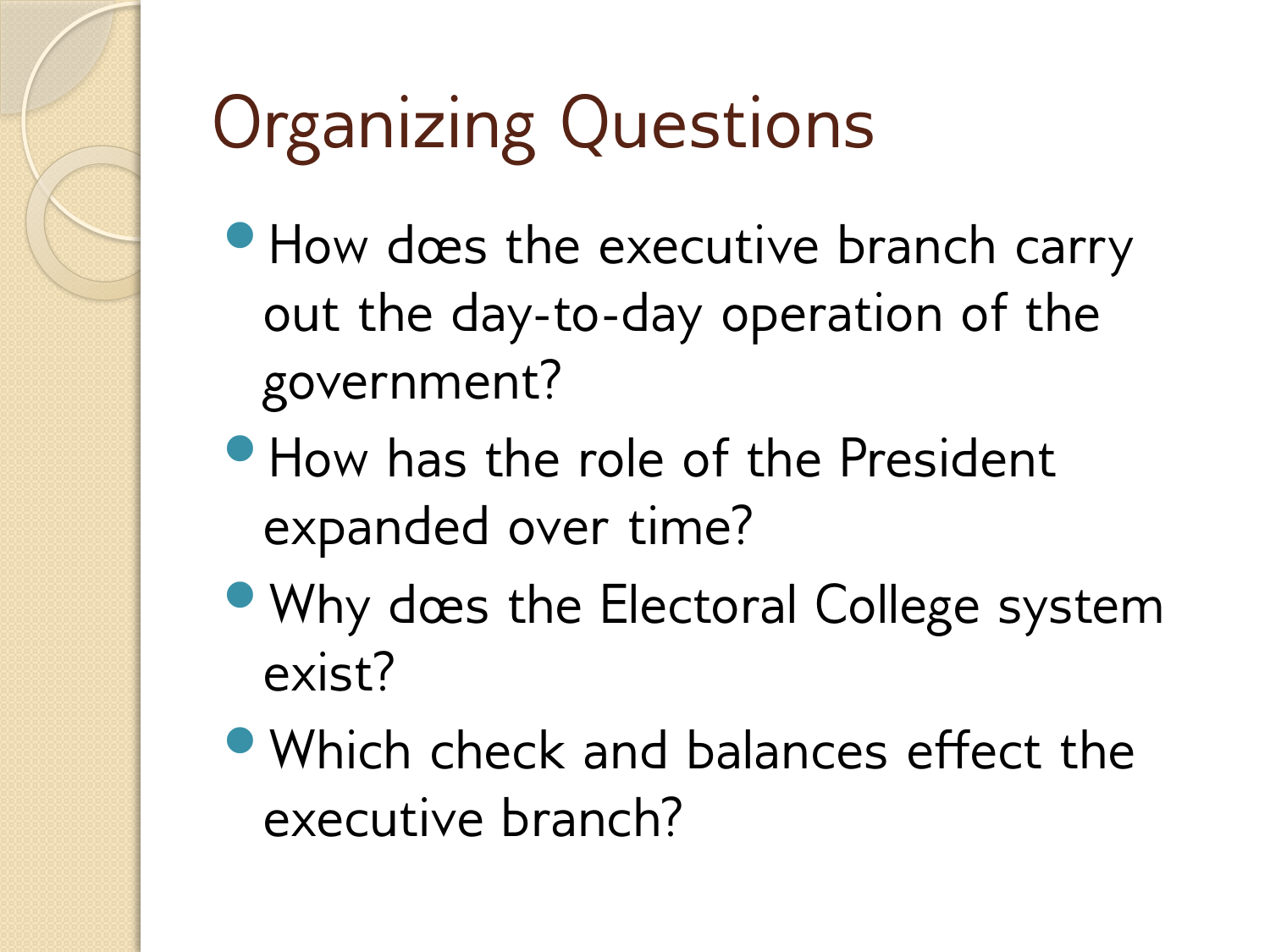

# Organizing Questions
How does the executive branch carry out the day-to-day operation of the government?
How has the role of the President expanded over time?
Why does the Electoral College system exist?
Which check and balances effect the executive branch?